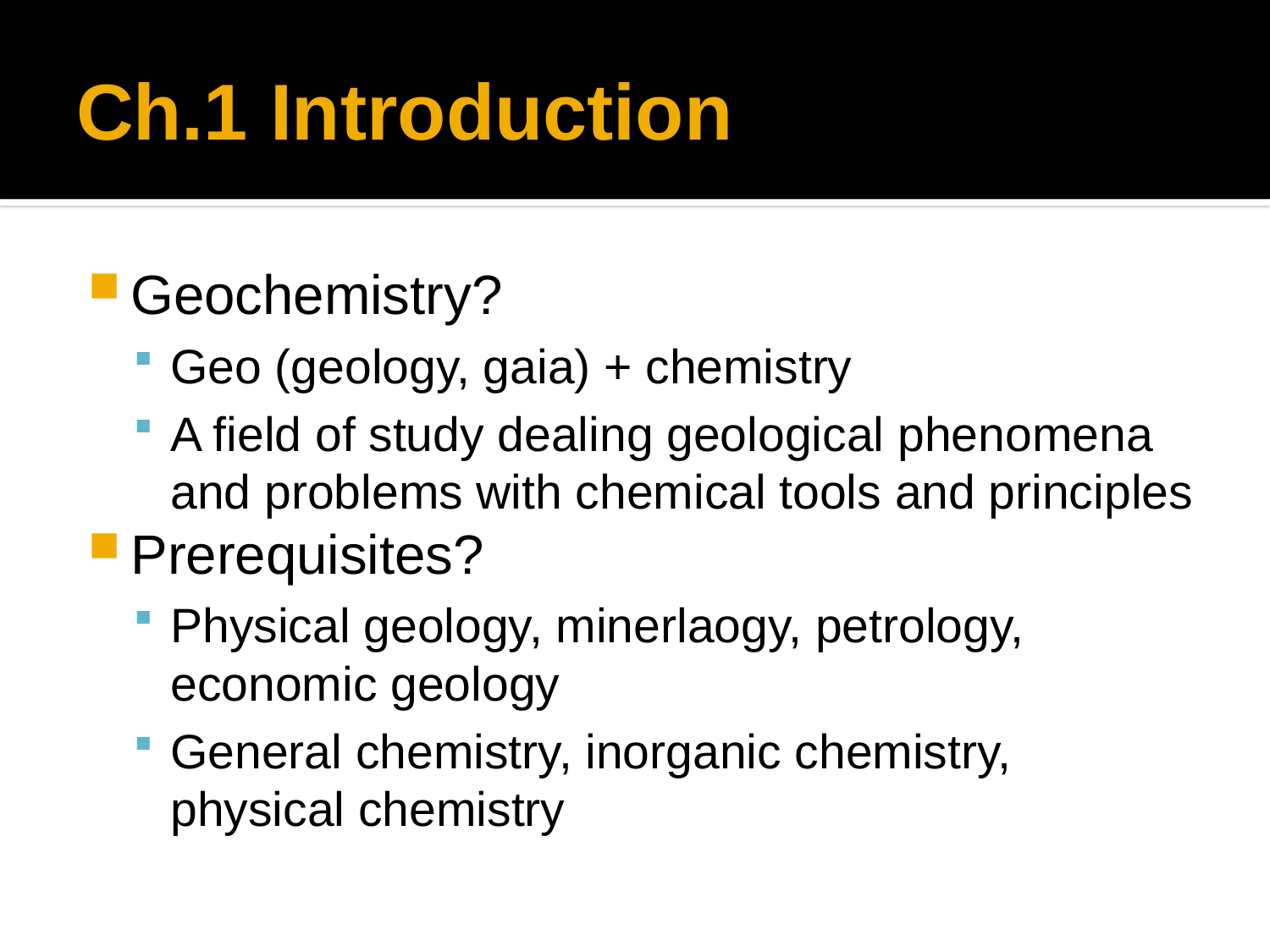

# Ch.1 Introduction
Geochemistry?
Geo (geology, gaia) + chemistry
A field of study dealing geological phenomena and problems with chemical tools and principles
Prerequisites?
Physical geology, minerlaogy, petrology, economic geology
General chemistry, inorganic chemistry, physical chemistry